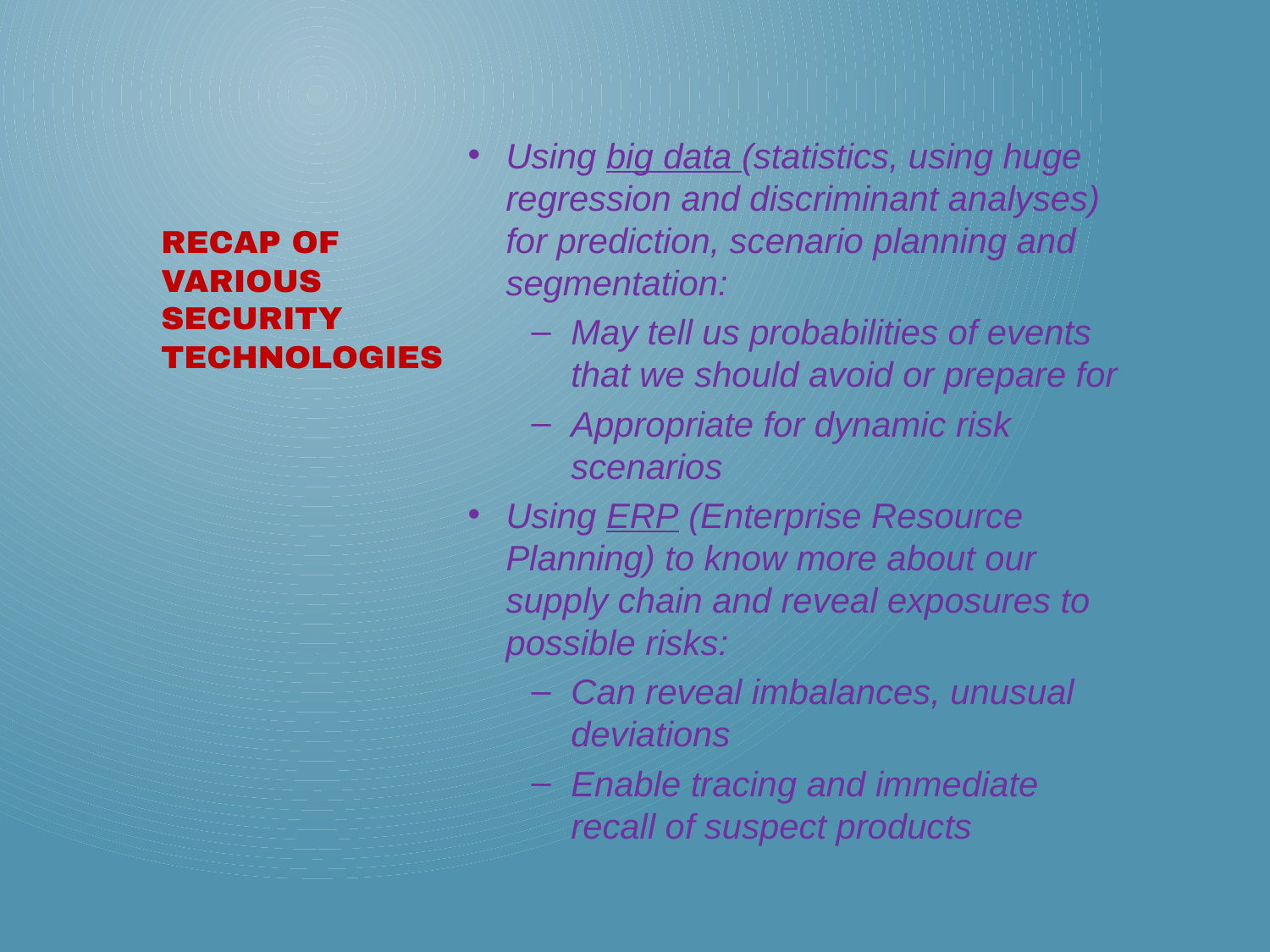

Using big data (statistics, using huge regression and discriminant analyses) for prediction, scenario planning and segmentation:
May tell us probabilities of events that we should avoid or prepare for
Appropriate for dynamic risk scenarios
Using ERP (Enterprise Resource Planning) to know more about our supply chain and reveal exposures to possible risks:
Can reveal imbalances, unusual deviations
Enable tracing and immediate recall of suspect products

# Recap of Various security technologies